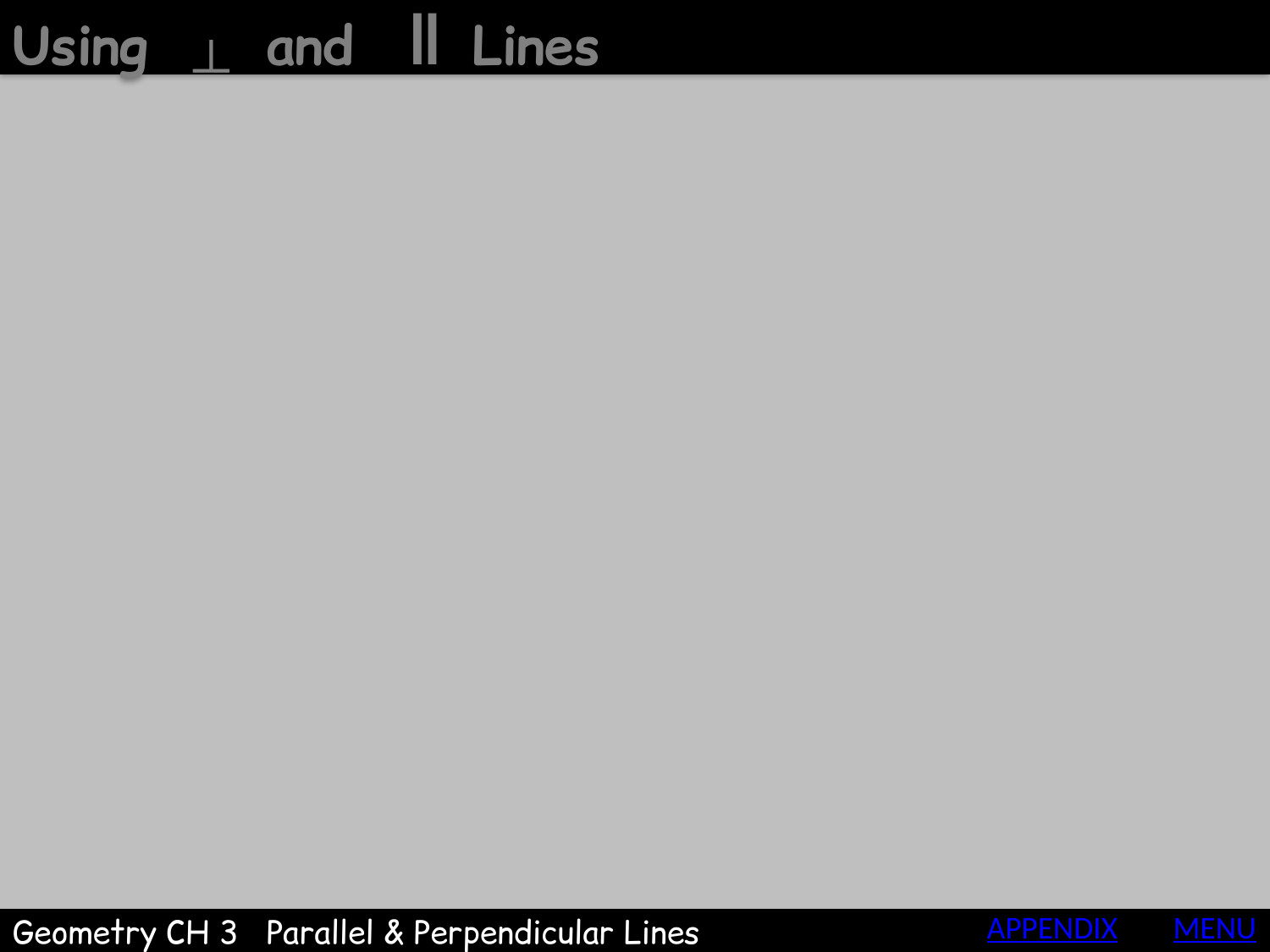

Using  ┴  and  ‖ Lines
APPENDIX
MENU
Geometry CH 3	Parallel & Perpendicular Lines